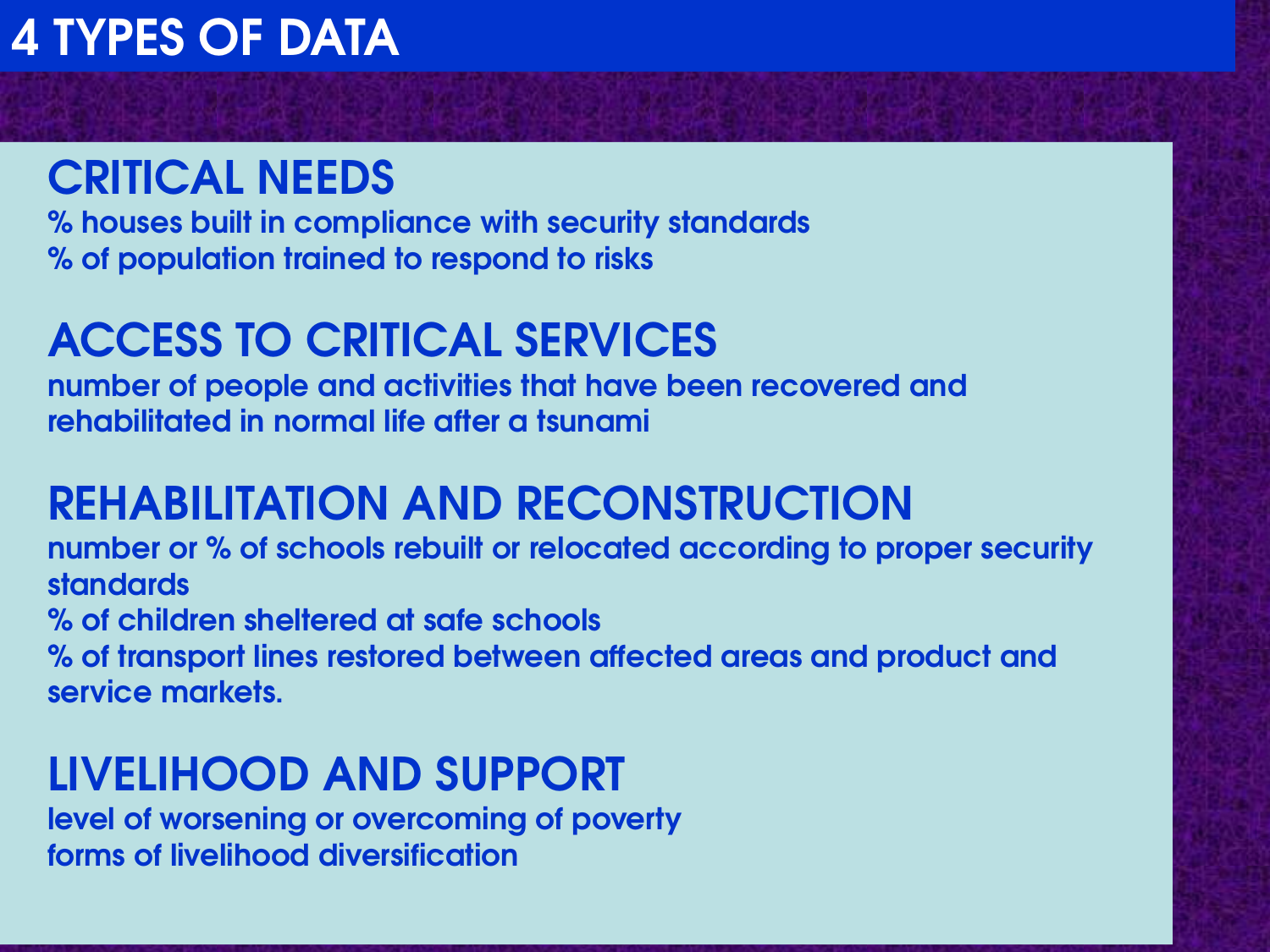

4 TYPES OF DATA

CRITICAL NEEDS
% houses built in compliance with security standards
% of population trained to respond to risks

ACCESS TO CRITICAL SERVICES
number of people and activities that have been recovered and rehabilitated in normal life after a tsunami

REHABILITATION AND RECONSTRUCTION
number or % of schools rebuilt or relocated according to proper security standards
% of children sheltered at safe schools
% of transport lines restored between affected areas and product and service markets.

LIVELIHOOD AND SUPPORT
level of worsening or overcoming of poverty
forms of livelihood diversification